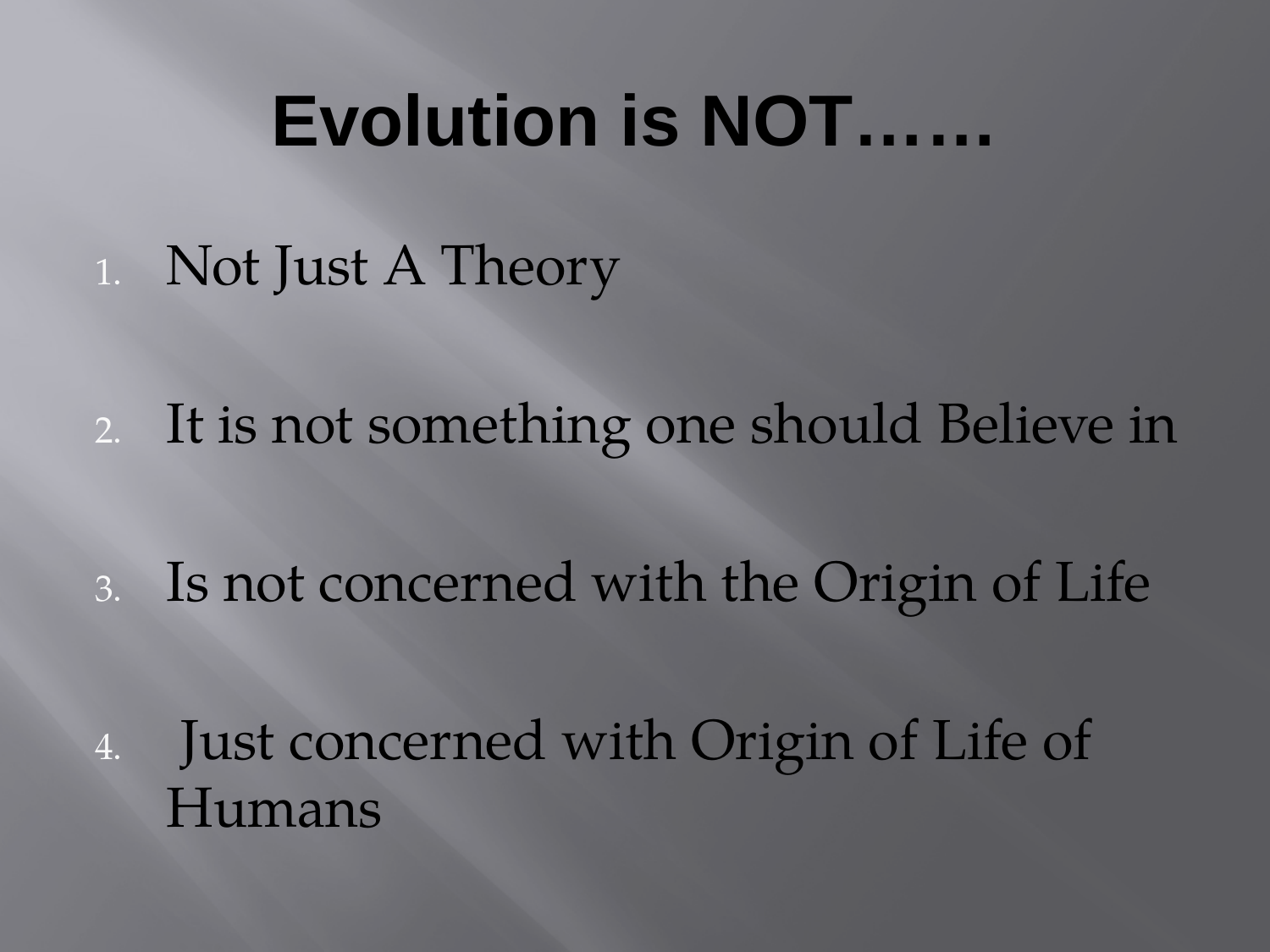

# Evolution is NOT……
Not Just A Theory

It is not something one should Believe in

Is not concerned with the Origin of Life

 Just concerned with Origin of Life of Humans